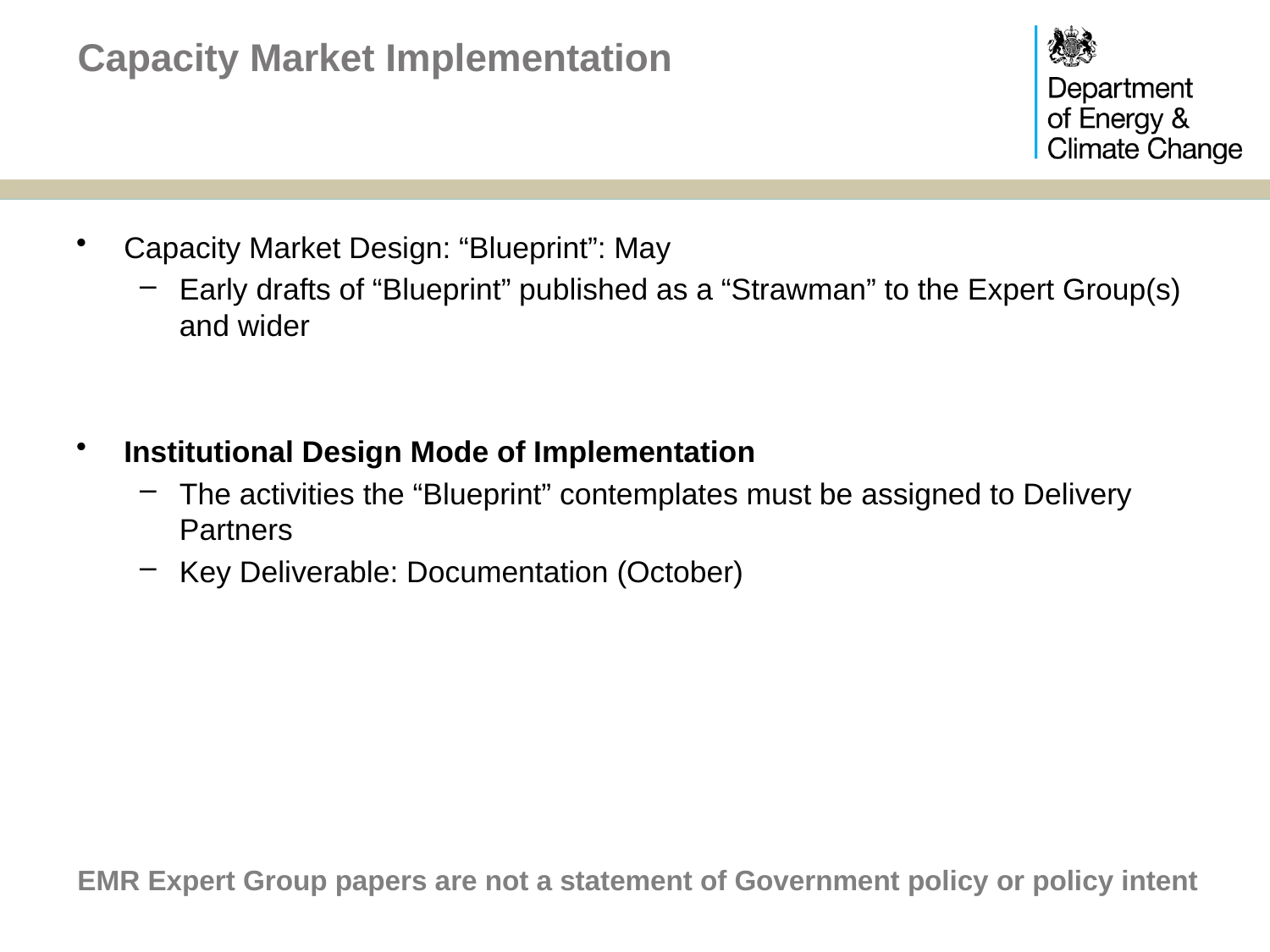

# Capacity Market Implementation
Capacity Market Design: “Blueprint”: May
Early drafts of “Blueprint” published as a “Strawman” to the Expert Group(s) and wider

Institutional Design Mode of Implementation
The activities the “Blueprint” contemplates must be assigned to Delivery Partners
Key Deliverable: Documentation (October)
EMR Expert Group papers are not a statement of Government policy or policy intent